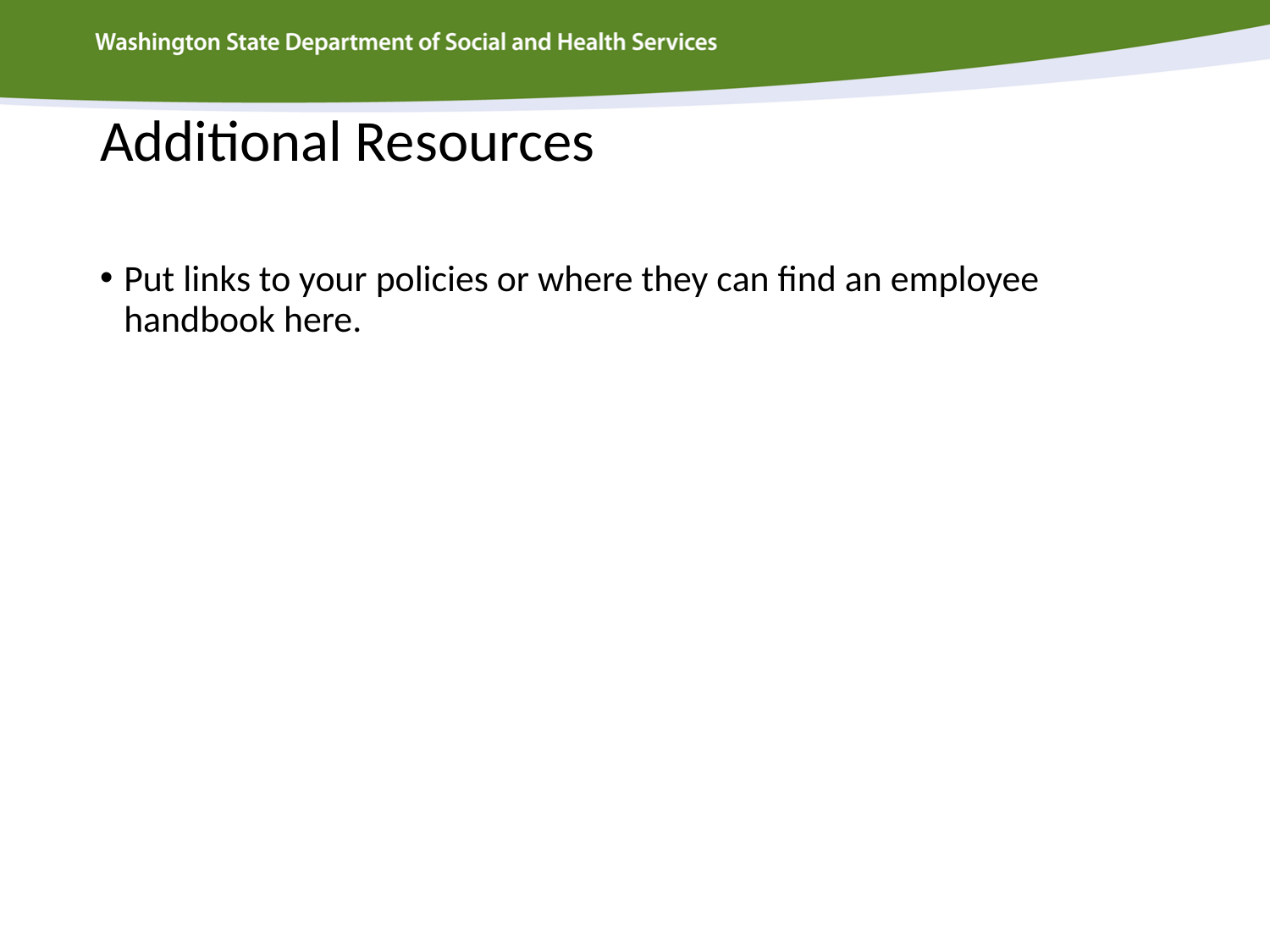

# Additional Resources
Put links to your policies or where they can find an employee handbook here.